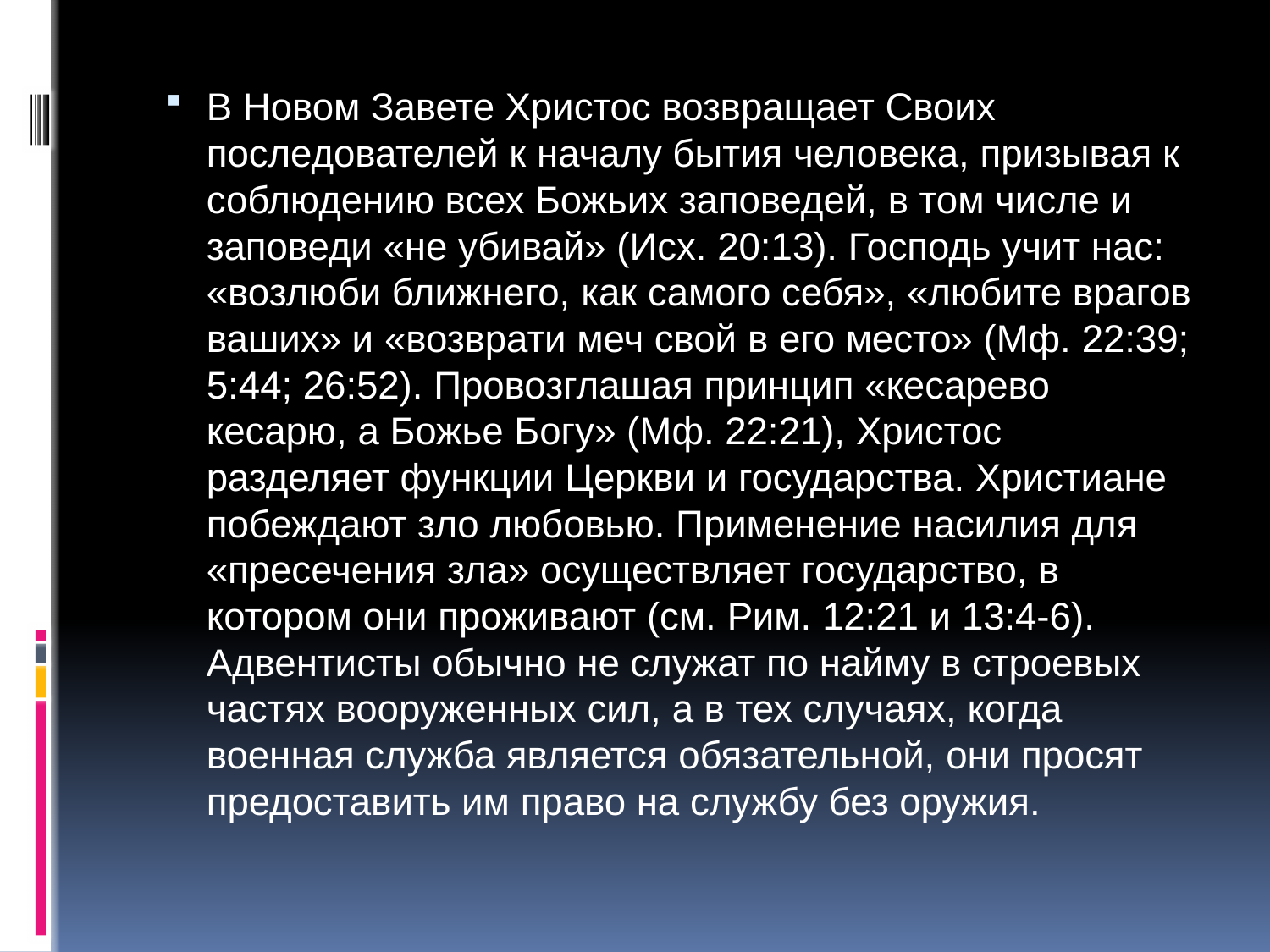

#
В Новом Завете Христос возвращает Своих последователей к началу бытия человека, призывая к соблюдению всех Божьих заповедей, в том числе и заповеди «не убивай» (Исх. 20:13). Господь учит нас: «возлюби ближнего, как самого себя», «любите врагов ваших» и «возврати меч свой в его место» (Мф. 22:39; 5:44; 26:52). Провозглашая принцип «кесарево кесарю, а Божье Богу» (Мф. 22:21), Христос разделяет функции Церкви и государства. Христиане побеждают зло любовью. Применение насилия для «пресечения зла» осуществляет государство, в котором они проживают (см. Рим. 12:21 и 13:4-6). Адвентисты обычно не служат по найму в строевых частях вооруженных сил, а в тех случаях, когда военная служба является обязательной, они просят предоставить им право на службу без оружия.